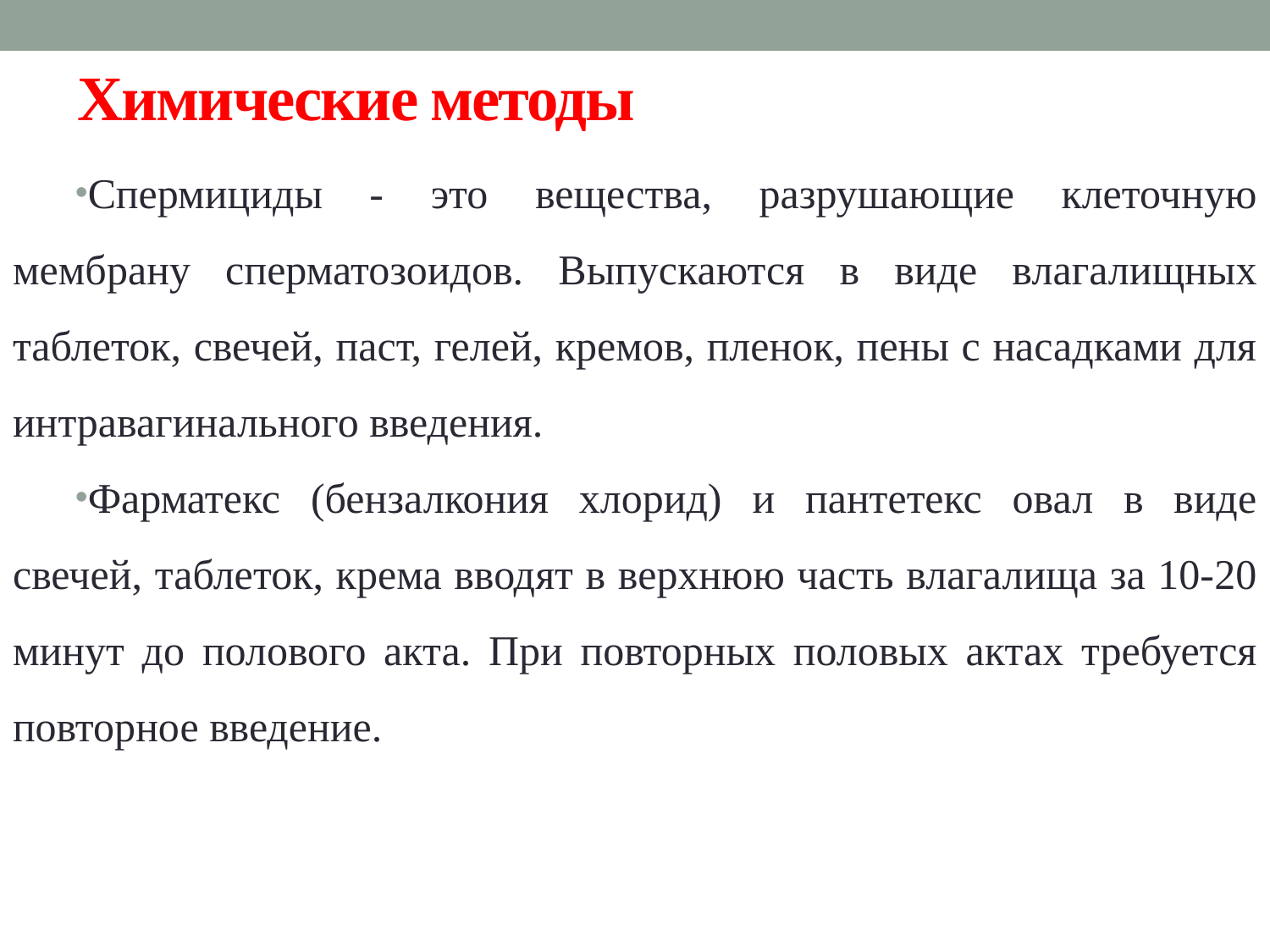

# Химические методы
Спермициды - это вещества, разрушающие клеточную мембрану сперматозоидов. Выпускаются в виде влагалищных таблеток, свечей, паст, гелей, кремов, пленок, пены с насадками для интравагинального введения.
Фарматекс (бензалкония хлорид) и пантетекс овал в виде свечей, таблеток, крема вводят в верхнюю часть влагалища за 10-20 минут до полового акта. При повторных половых актах требуется повторное введение.